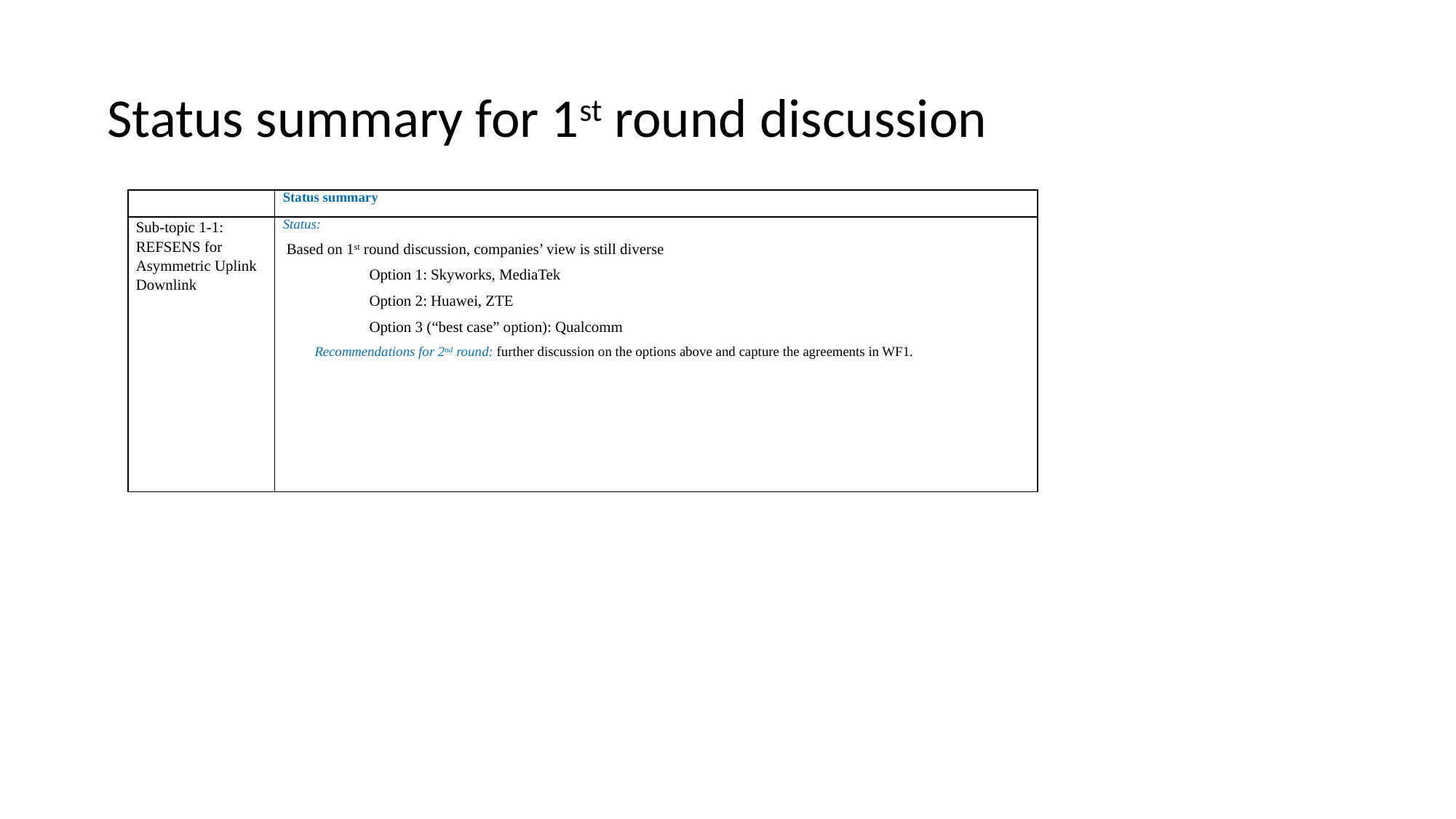

# Status summary for 1st round discussion
|  | Status summary |
| --- | --- |
| Sub-topic 1-1: REFSENS for Asymmetric Uplink Downlink | Status: Based on 1st round discussion, companies’ view is still diverse Option 1: Skyworks, MediaTek Option 2: Huawei, ZTE Option 3 (“best case” option): Qualcomm Recommendations for 2nd round: further discussion on the options above and capture the agreements in WF1. |